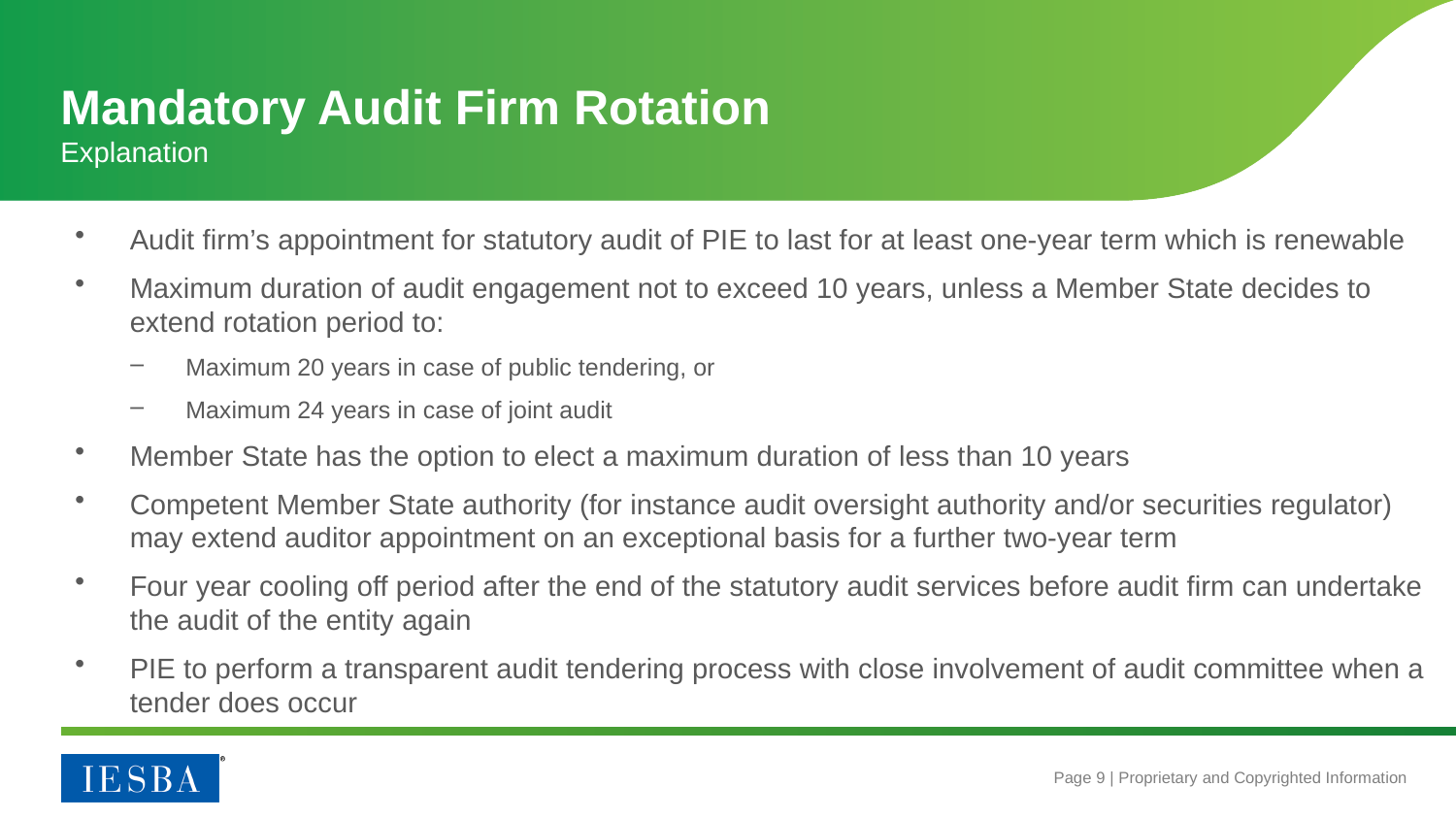

# Mandatory Audit Firm Rotation
Explanation
Audit firm’s appointment for statutory audit of PIE to last for at least one-year term which is renewable
Maximum duration of audit engagement not to exceed 10 years, unless a Member State decides to extend rotation period to:
Maximum 20 years in case of public tendering, or
Maximum 24 years in case of joint audit
Member State has the option to elect a maximum duration of less than 10 years
Competent Member State authority (for instance audit oversight authority and/or securities regulator) may extend auditor appointment on an exceptional basis for a further two-year term
Four year cooling off period after the end of the statutory audit services before audit firm can undertake the audit of the entity again
PIE to perform a transparent audit tendering process with close involvement of audit committee when a tender does occur